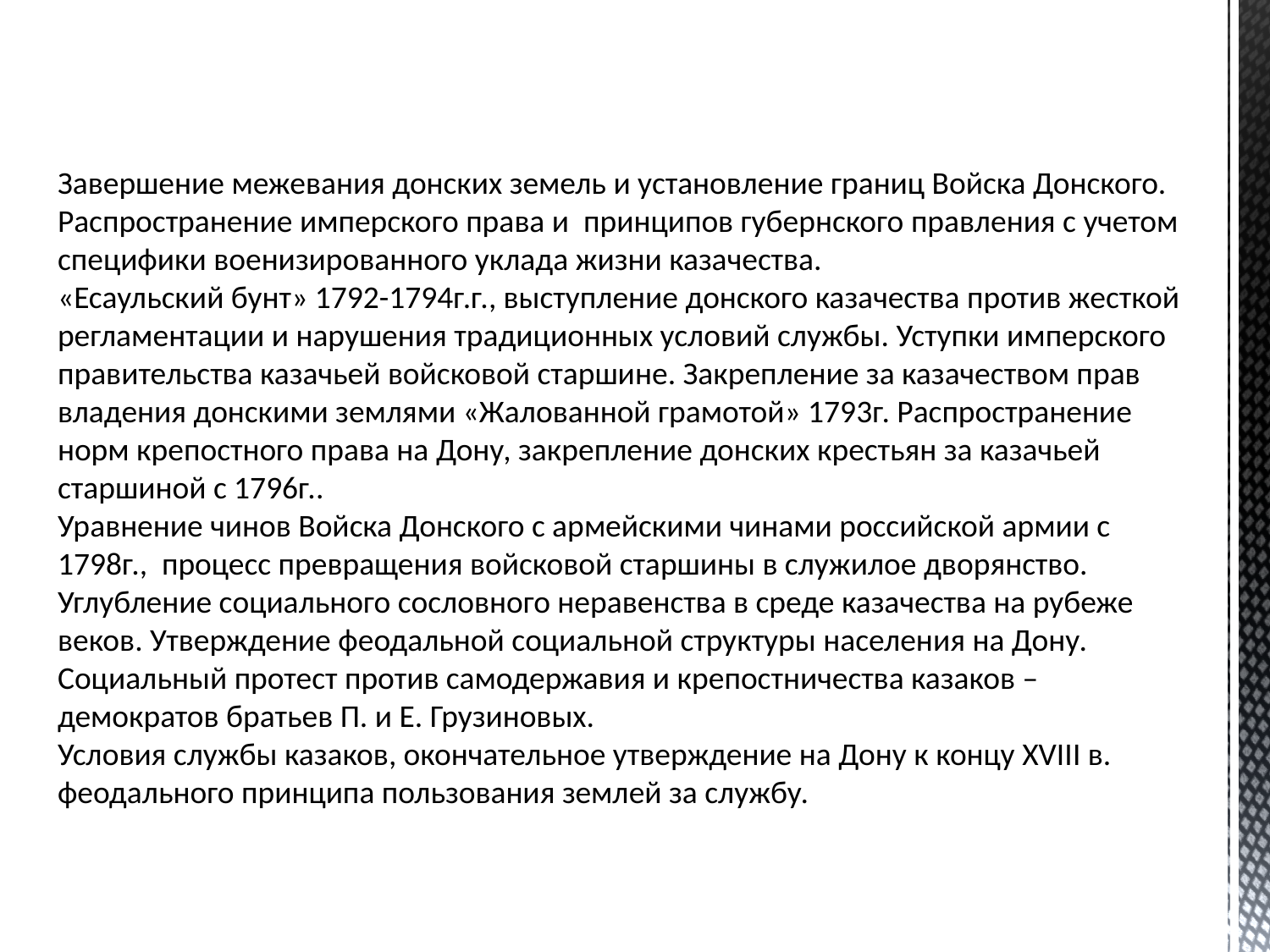

Завершение межевания донских земель и установление границ Войска Донского. Распространение имперского права и  принципов губернского правления с учетом специфики военизированного уклада жизни казачества.
«Есаульский бунт» 1792-1794г.г., выступление донского казачества против жесткой регламентации и нарушения традиционных условий службы. Уступки имперского правительства казачьей войсковой старшине. Закрепление за казачеством прав владения донскими землями «Жалованной грамотой» 1793г. Распространение норм крепостного права на Дону, закрепление донских крестьян за казачьей старшиной с 1796г..
Уравнение чинов Войска Донского с армейскими чинами российской армии с 1798г.,  процесс превращения войсковой старшины в служилое дворянство. Углубление социального сословного неравенства в среде казачества на рубеже веков. Утверждение феодальной социальной структуры населения на Дону. Социальный протест против самодержавия и крепостничества казаков –демократов братьев П. и Е. Грузиновых.
Условия службы казаков, окончательное утверждение на Дону к концу XVIII в.   феодального принципа пользования землей за службу.